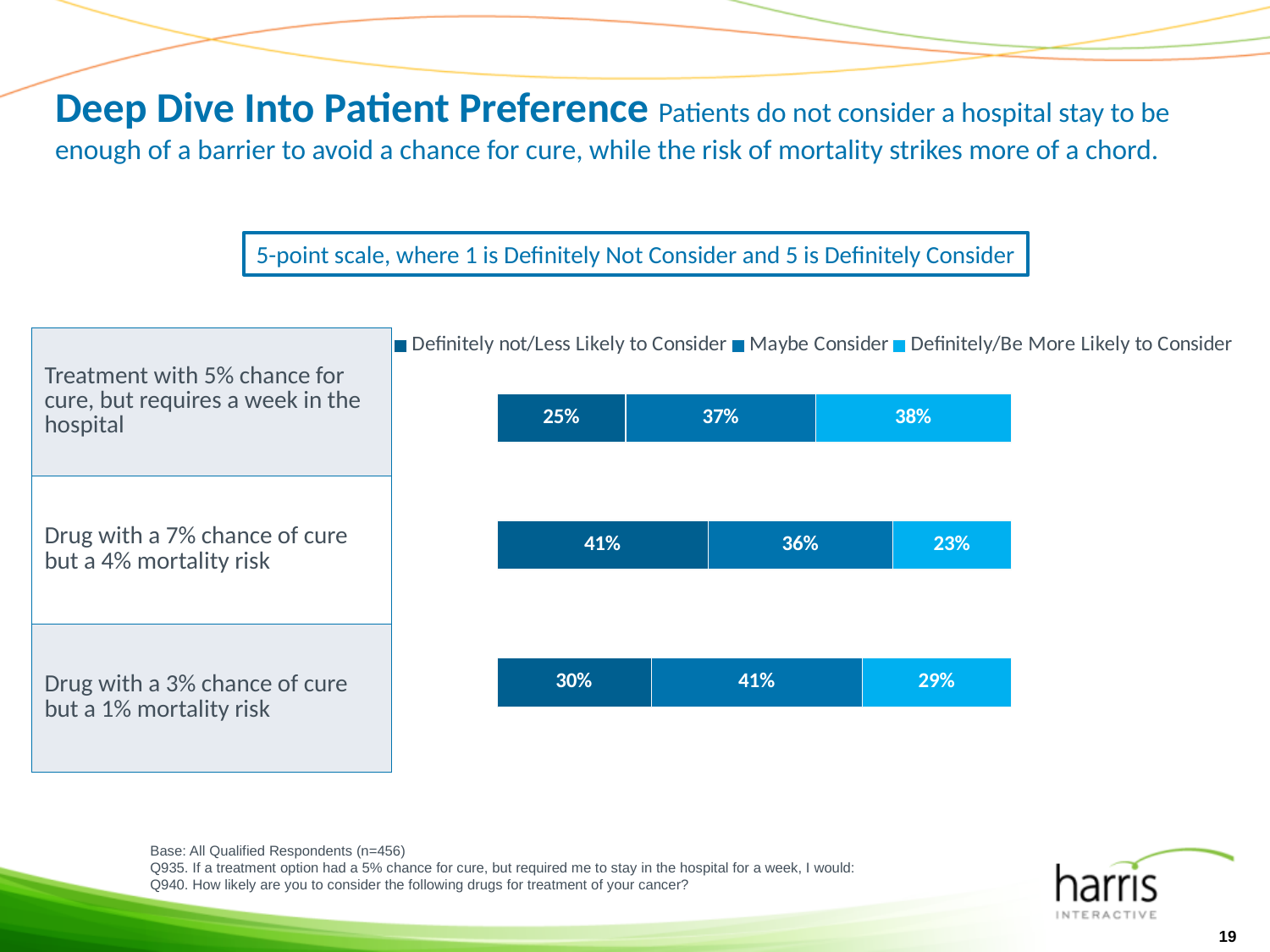

# Deep Dive Into Patient Preference Patients do not consider a hospital stay to be enough of a barrier to avoid a chance for cure, while the risk of mortality strikes more of a chord.
5-point scale, where 1 is Definitely Not Consider and 5 is Definitely Consider
| Treatment with 5% chance for cure, but requires a week in the hospital |
| --- |
| Drug with a 7% chance of cure but a 4% mortality risk |
| Drug with a 3% chance of cure but a 1% mortality risk |

### Chart

| Category | Definitely not/Less Likely to Consider | Maybe Consider | Definitely/Be More Likely to Consider |
|---|---|---|---|
| Total Cancer Patients | 0.25 | 0.3700000000000004 | 0.38000000000000056 |

### Chart

| Category | Definitely/Less Likely to Consider | Maybe Consider | Definitely/Be More Likely to Consider |
|---|---|---|---|
| Total Cancer Patients | 0.4100000000000003 | 0.3600000000000003 | 0.23 |

### Chart

| Category | Definitely/Less Likely to Consider | Maybe Consider | Definitely/Be More Likely to Consider |
|---|---|---|---|
| Total Cancer Patients | 0.3000000000000003 | 0.4100000000000003 | 0.2900000000000003 |
Base: All Qualified Respondents (n=456)
Q935. If a treatment option had a 5% chance for cure, but required me to stay in the hospital for a week, I would:
Q940. How likely are you to consider the following drugs for treatment of your cancer?
19